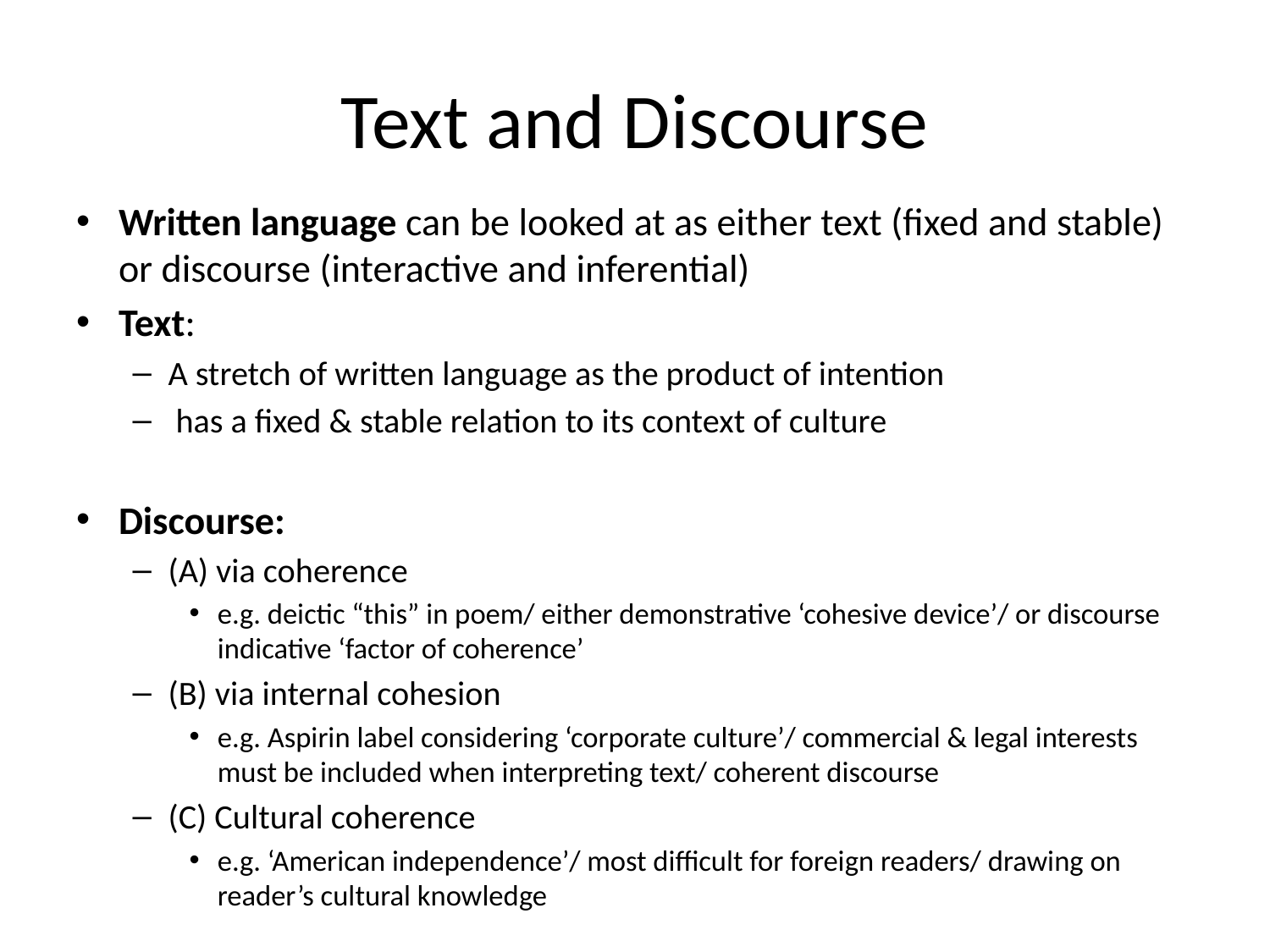

# Text and Discourse
Written language can be looked at as either text (fixed and stable) or discourse (interactive and inferential)
Text:
A stretch of written language as the product of intention
 has a fixed & stable relation to its context of culture

Discourse:
(A) via coherence
e.g. deictic “this” in poem/ either demonstrative ‘cohesive device’/ or discourse indicative ‘factor of coherence’
(B) via internal cohesion
e.g. Aspirin label considering ‘corporate culture’/ commercial & legal interests must be included when interpreting text/ coherent discourse
(C) Cultural coherence
e.g. ‘American independence’/ most difficult for foreign readers/ drawing on reader’s cultural knowledge